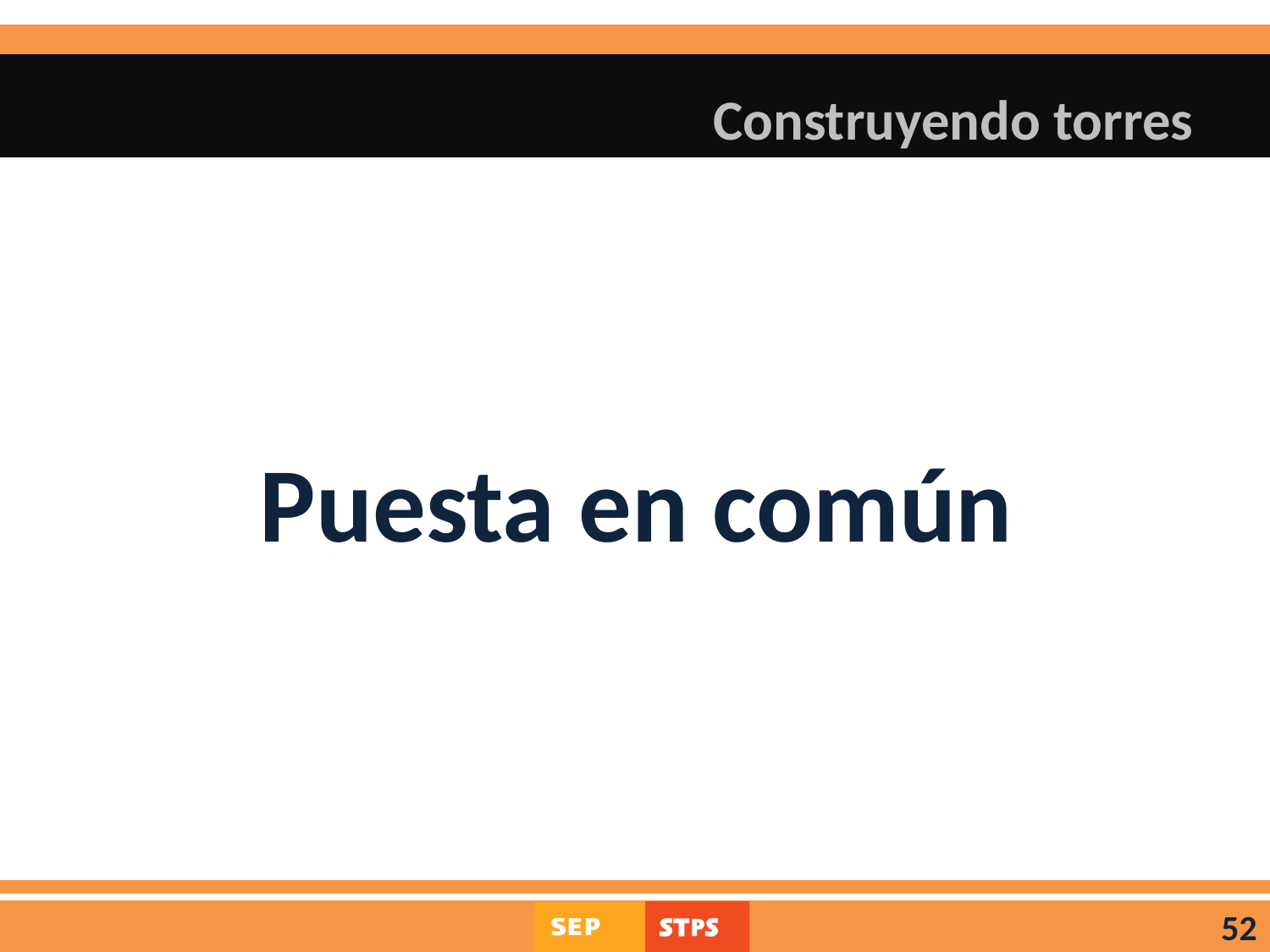

# Construyendo torres
Puesta en común

52